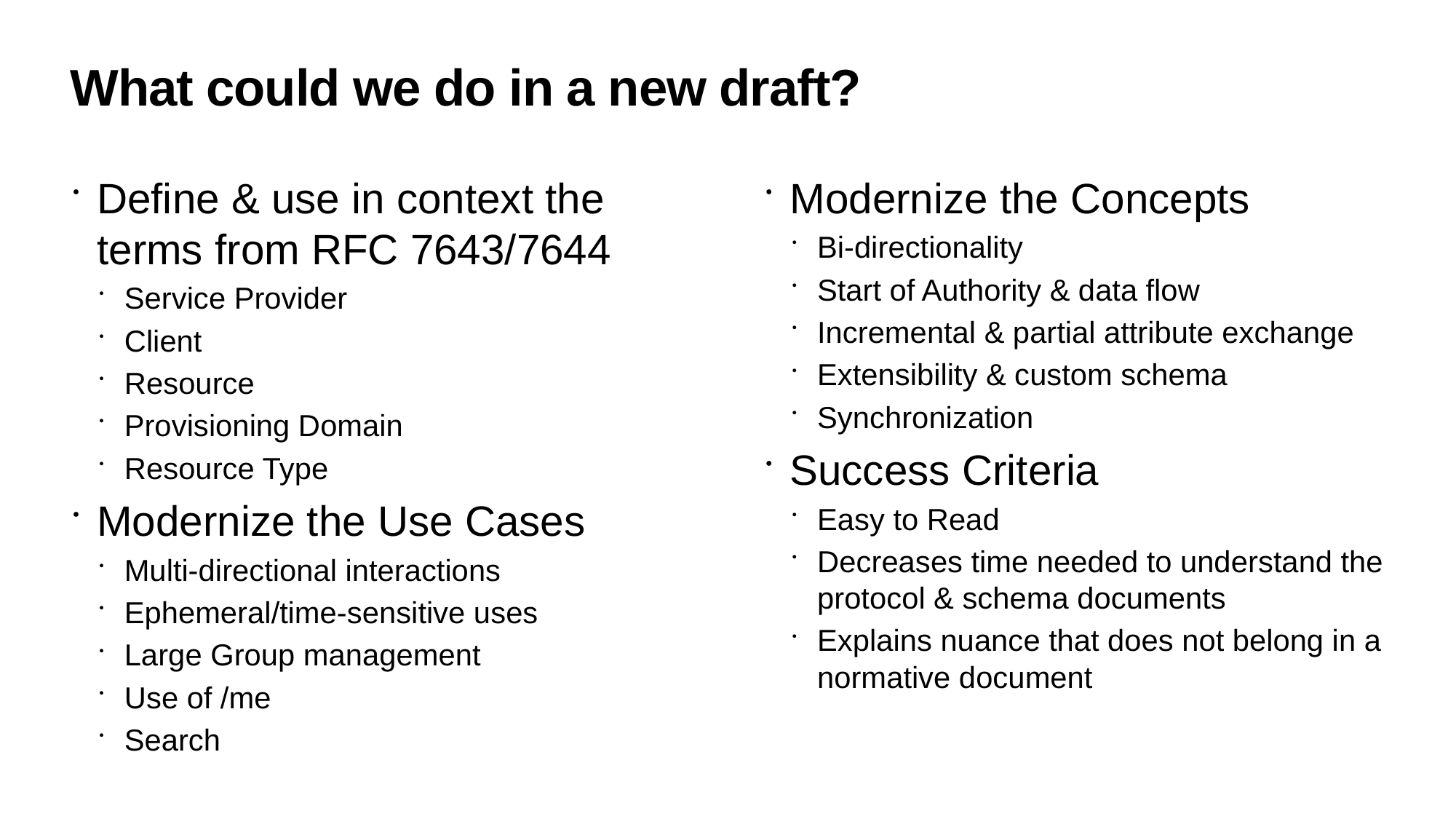

# What could we do in a new draft?
Modernize the Concepts
Bi-directionality
Start of Authority & data flow
Incremental & partial attribute exchange
Extensibility & custom schema
Synchronization
Success Criteria
Easy to Read
Decreases time needed to understand the protocol & schema documents
Explains nuance that does not belong in a normative document

Define & use in context the terms from RFC 7643/7644
Service Provider
Client
Resource
Provisioning Domain
Resource Type
Modernize the Use Cases
Multi-directional interactions
Ephemeral/time-sensitive uses
Large Group management
Use of /me
Search